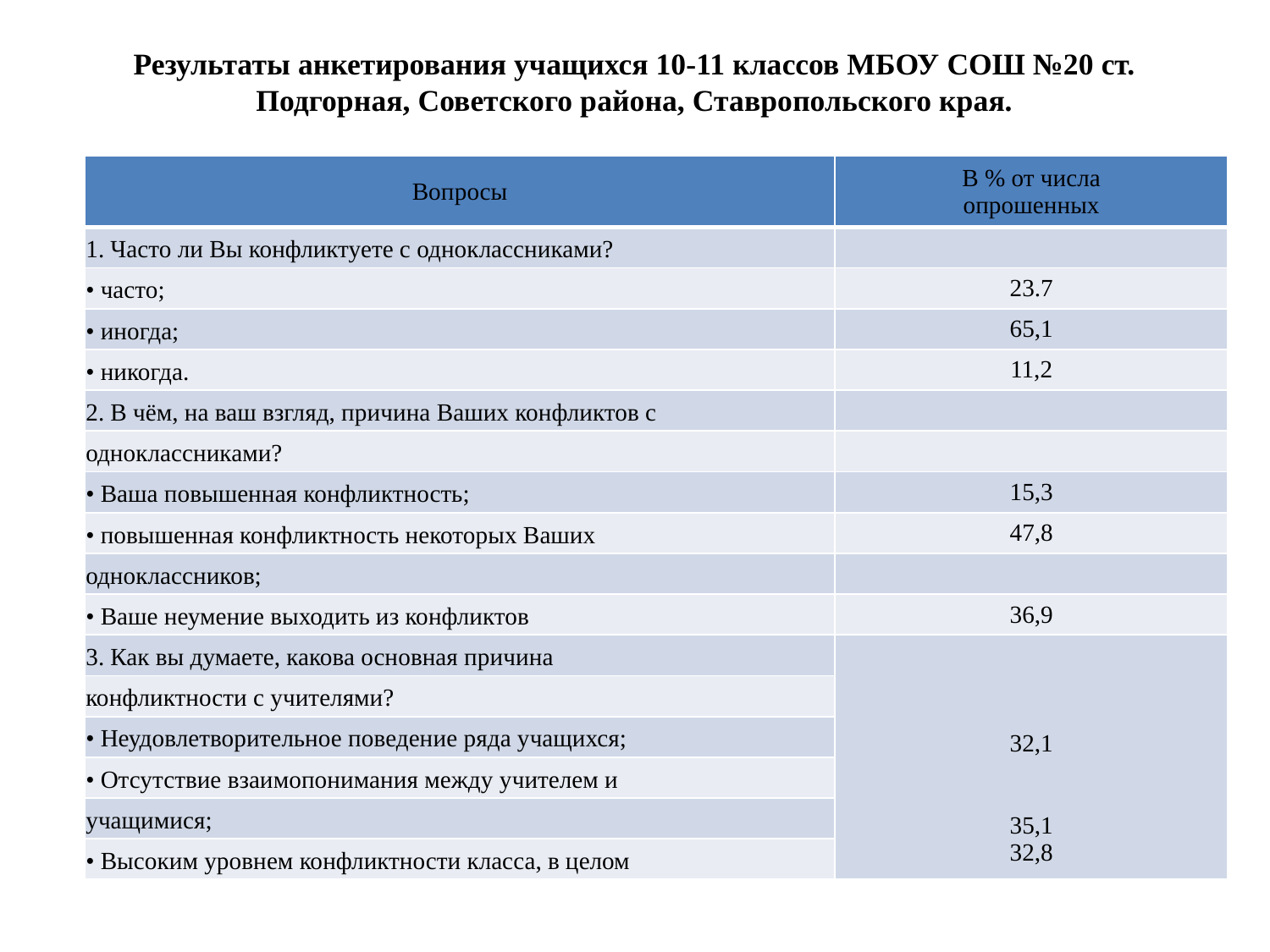

# Результаты анкетирования учащихся 10-11 классов МБОУ СОШ №20 ст. Подгорная, Советского района, Ставропольского края.
| Вопросы | В % от числа опрошенных |
| --- | --- |
| 1. Часто ли Вы конфликтуете с одноклассниками? |  |
| • часто; | 23.7 |
| • иногда; | 65,1 |
| • никогда. | 11,2 |
| 2. В чём, на ваш взгляд, причина Ваших конфликтов с |  |
| одноклассниками? |  |
| • Ваша повышенная конфликтность; | 15,3 |
| • повышенная конфликтность некоторых Ваших | 47,8 |
| одноклассников; |  |
| • Ваше неумение выходить из конфликтов | 36,9 |
| 3. Как вы думаете, какова основная причина | 32,1 35,1 32,8 |
| конфликтности с учителями? |  |
| • Неудовлетворительное поведение ряда учащихся; |  |
| • Отсутствие взаимопонимания между учителем и |  |
| учащимися; |  |
| • Высоким уровнем конфликтности класса, в целом |  |